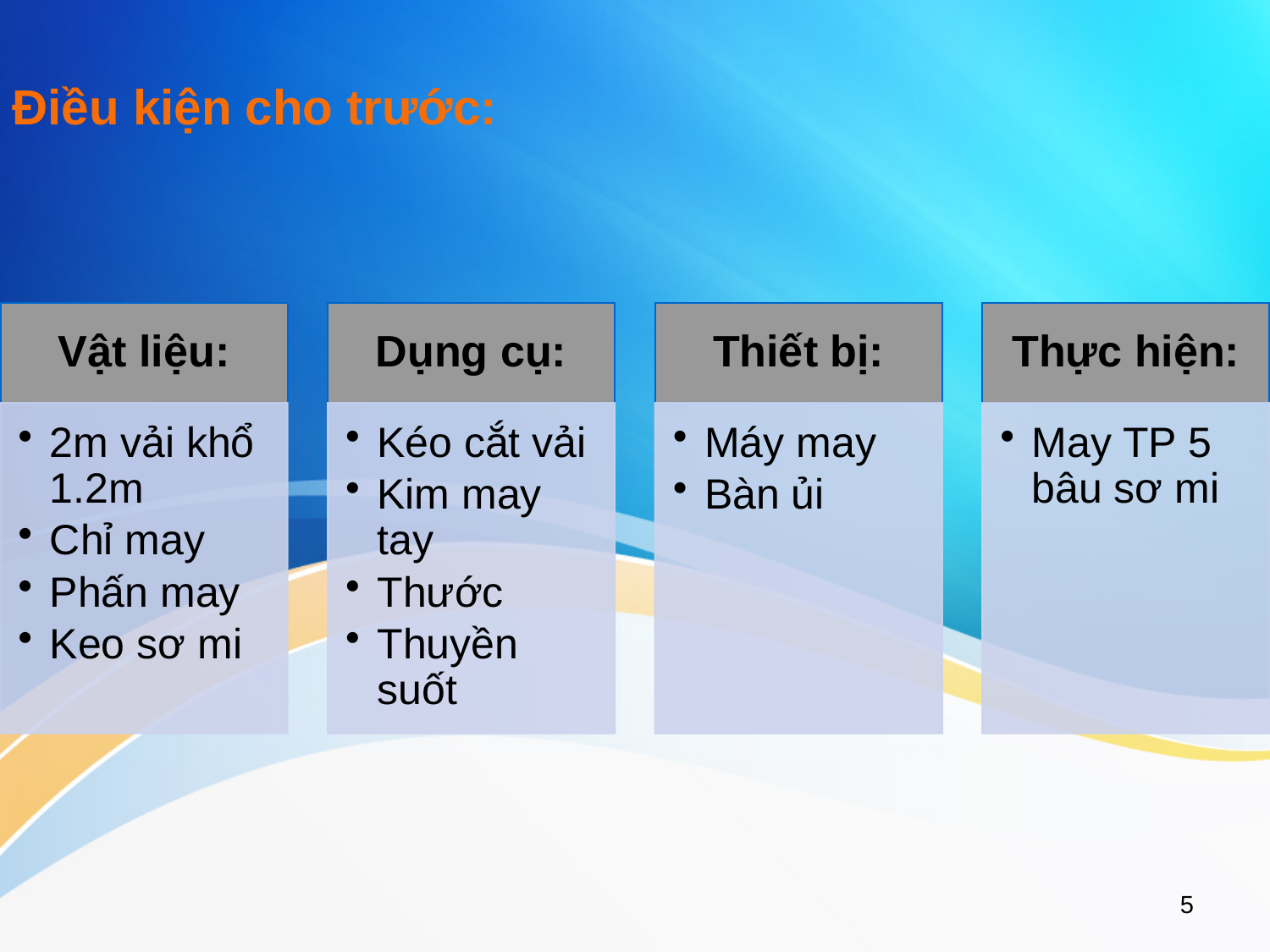

Điều kiện cho trước:

Vật liệu:
2m vải khổ 1.2m
Chỉ may
Phấn may
Keo sơ mi
Dụng cụ:
Kéo cắt vải
Kim may tay
Thước
Thuyền suốt
Thiết bị:
Máy may
Bàn ủi
Thực hiện:
May TP 5 bâu sơ mi
5